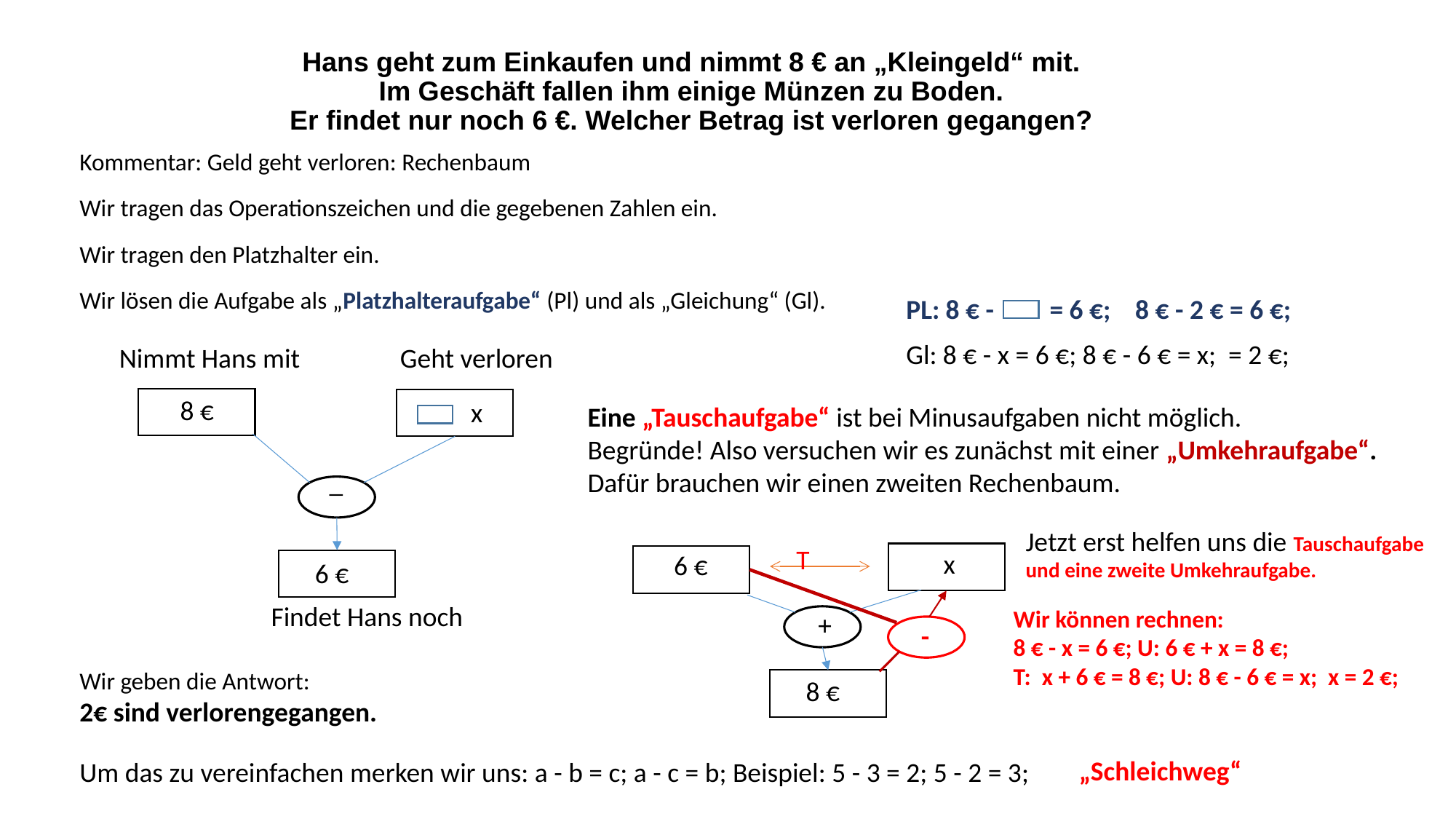

# Hans geht zum Einkaufen und nimmt 8 € an „Kleingeld“ mit. Im Geschäft fallen ihm einige Münzen zu Boden. Er findet nur noch 6 €. Welcher Betrag ist verloren gegangen?
Kommentar: Geld geht verloren: Rechenbaum
Wir tragen das Operationszeichen und die gegebenen Zahlen ein.
Wir tragen den Platzhalter ein.
Wir lösen die Aufgabe als „Platzhalteraufgabe“ (Pl) und als „Gleichung“ (Gl).
PL: 8 € -         = 6 €;    8 € - 2 € = 6 €;

Gl: 8 € - x = 6 €; 8 € - 6 € = x;  = 2 €;
Nimmt Hans mit
Geht verloren

8 €

x
Eine „Tauschaufgabe“ ist bei Minusaufgaben nicht möglich.
Begründe! Also versuchen wir es zunächst mit einer „Umkehraufgabe“.
Dafür brauchen wir einen zweiten Rechenbaum.

_

Jetzt erst helfen uns die Tauschaufgabe und eine zweite Umkehraufgabe.
T
 x
6 €

6 €
Findet Hans noch
Wir können rechnen:
8 € - x = 6 €; U: 6 € + x = 8 €;
T:  x + 6 € = 8 €; U: 8 € - 6 € = x;  x = 2 €;
+

-

Wir geben die Antwort:
2€ sind verlorengegangen.
8 €

 „Schleichweg“
Um das zu vereinfachen merken wir uns: a - b = c; a - c = b; Beispiel: 5 - 3 = 2; 5 - 2 = 3;